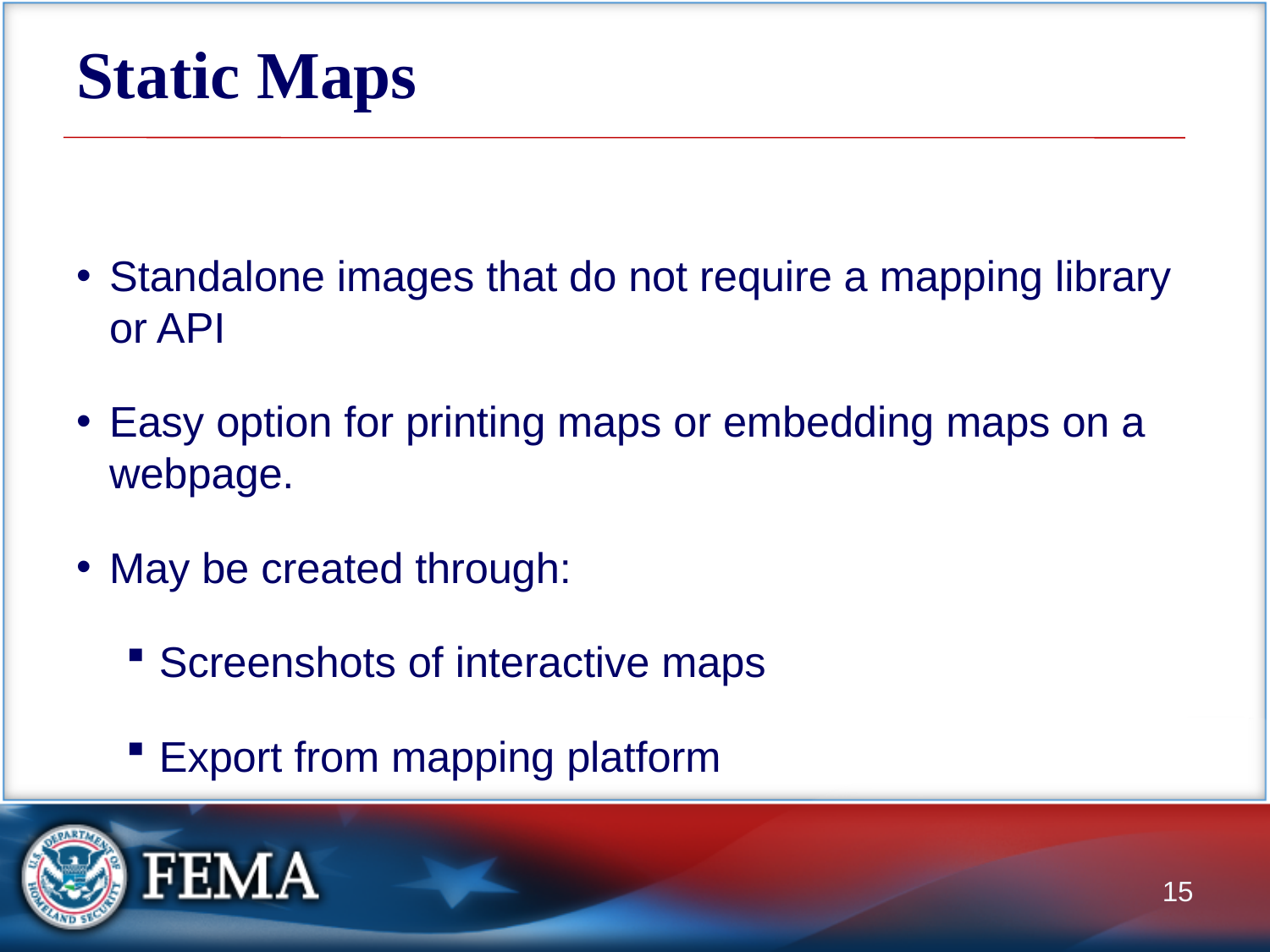

# Static Maps

Standalone images that do not require a mapping library or API
Easy option for printing maps or embedding maps on a webpage.
May be created through:
Screenshots of interactive maps
Export from mapping platform
15